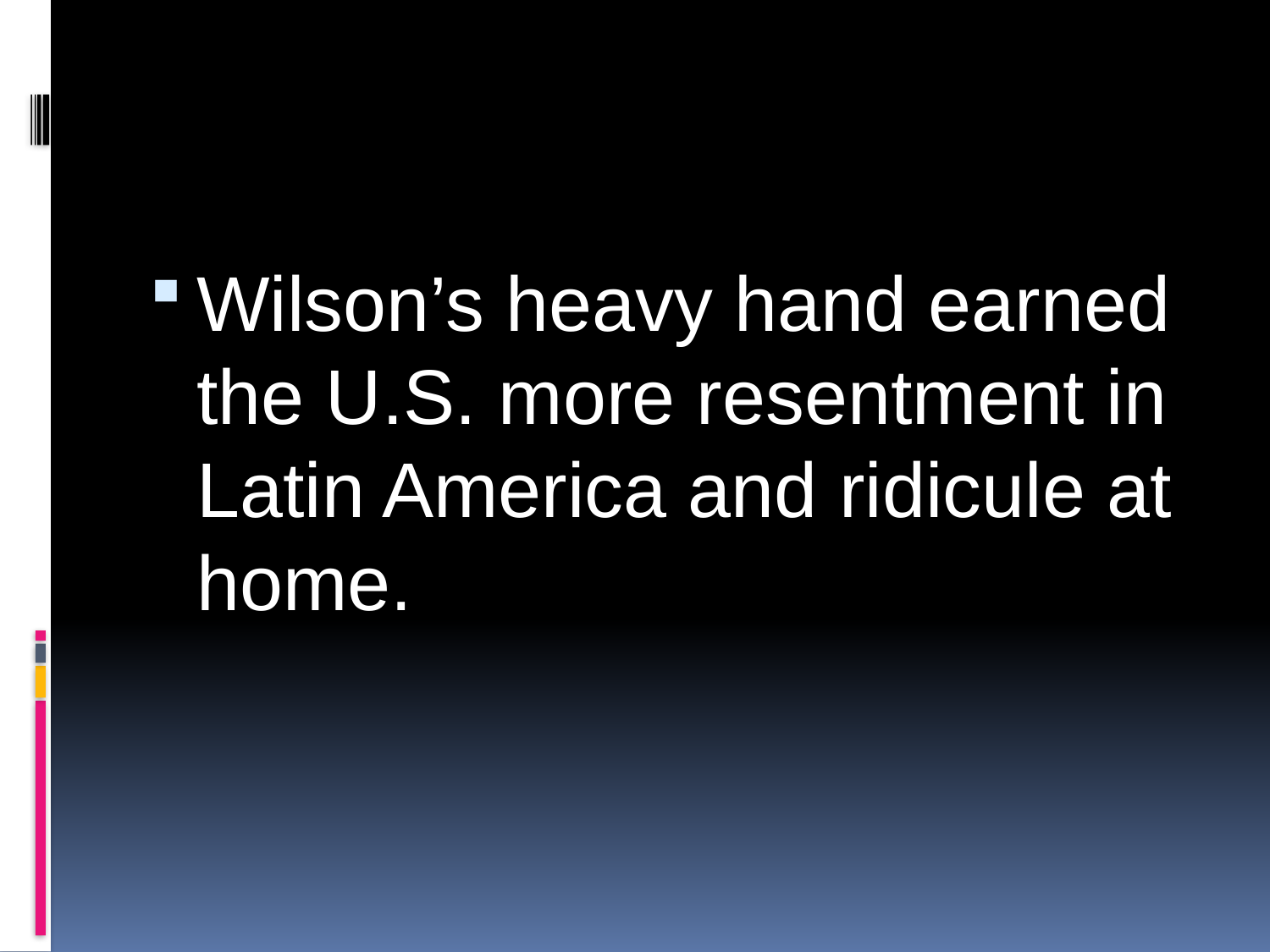

#
Wilson’s heavy hand earned the U.S. more resentment in Latin America and ridicule at home.